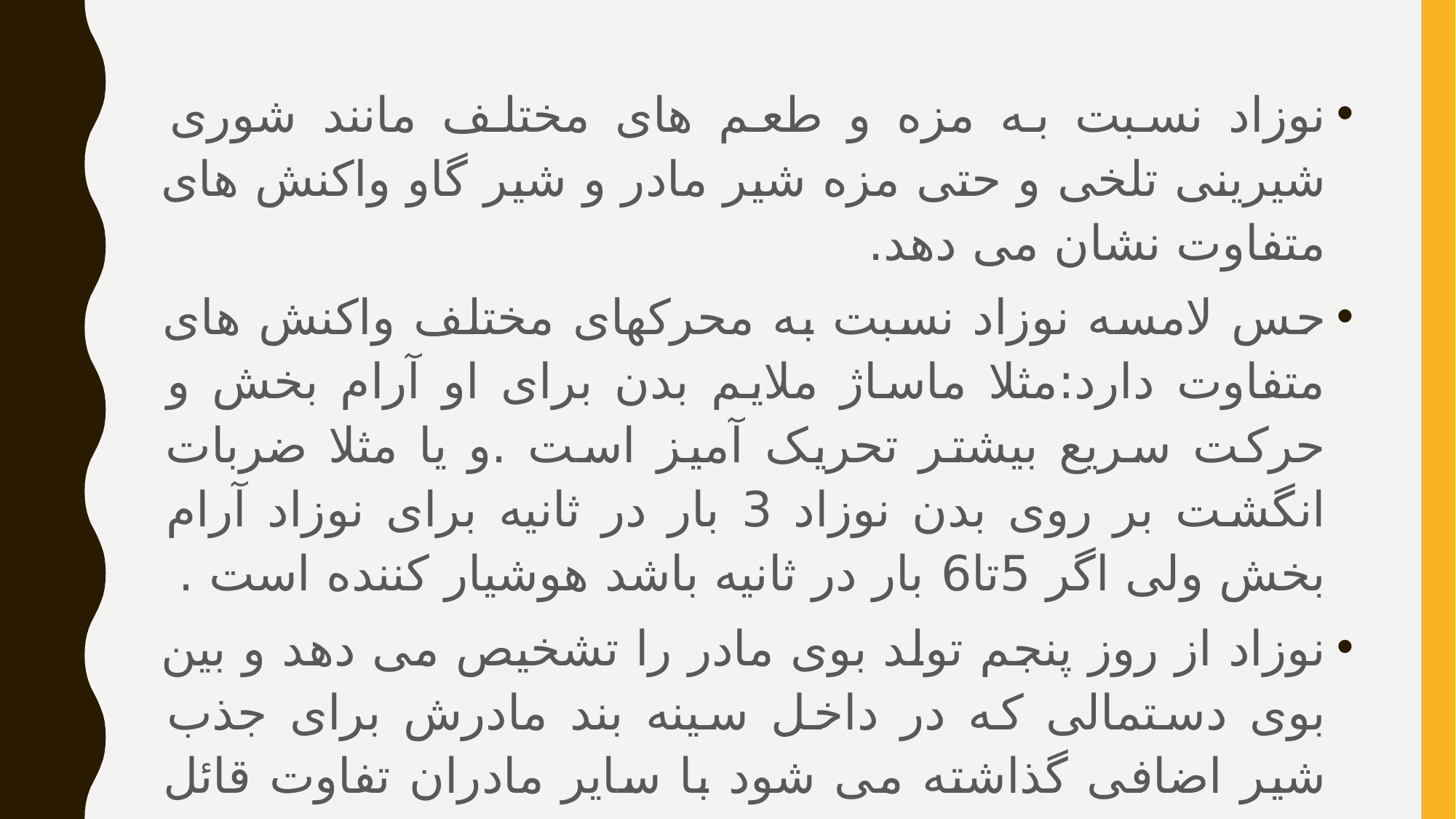

نوزاد نسبت به مزه و طعم های مختلف مانند شوری شیرینی تلخی و حتی مزه شیر مادر و شیر گاو واکنش های متفاوت نشان می دهد.
حس لامسه نوزاد نسبت به محرکهای مختلف واکنش های متفاوت دارد:مثلا ماساژ ملایم بدن برای او آرام بخش و حرکت سریع بیشتر تحریک آمیز است .و یا مثلا ضربات انگشت بر روی بدن نوزاد 3 بار در ثانیه برای نوزاد آرام بخش ولی اگر 5تا6 بار در ثانیه باشد هوشیار کننده است .
نوزاد از روز پنجم تولد بوی مادر را تشخیص می دهد و بین بوی دستمالی که در داخل سینه بند مادرش برای جذب شیر اضافی گذاشته می شود با سایر مادران تفاوت قائل است .